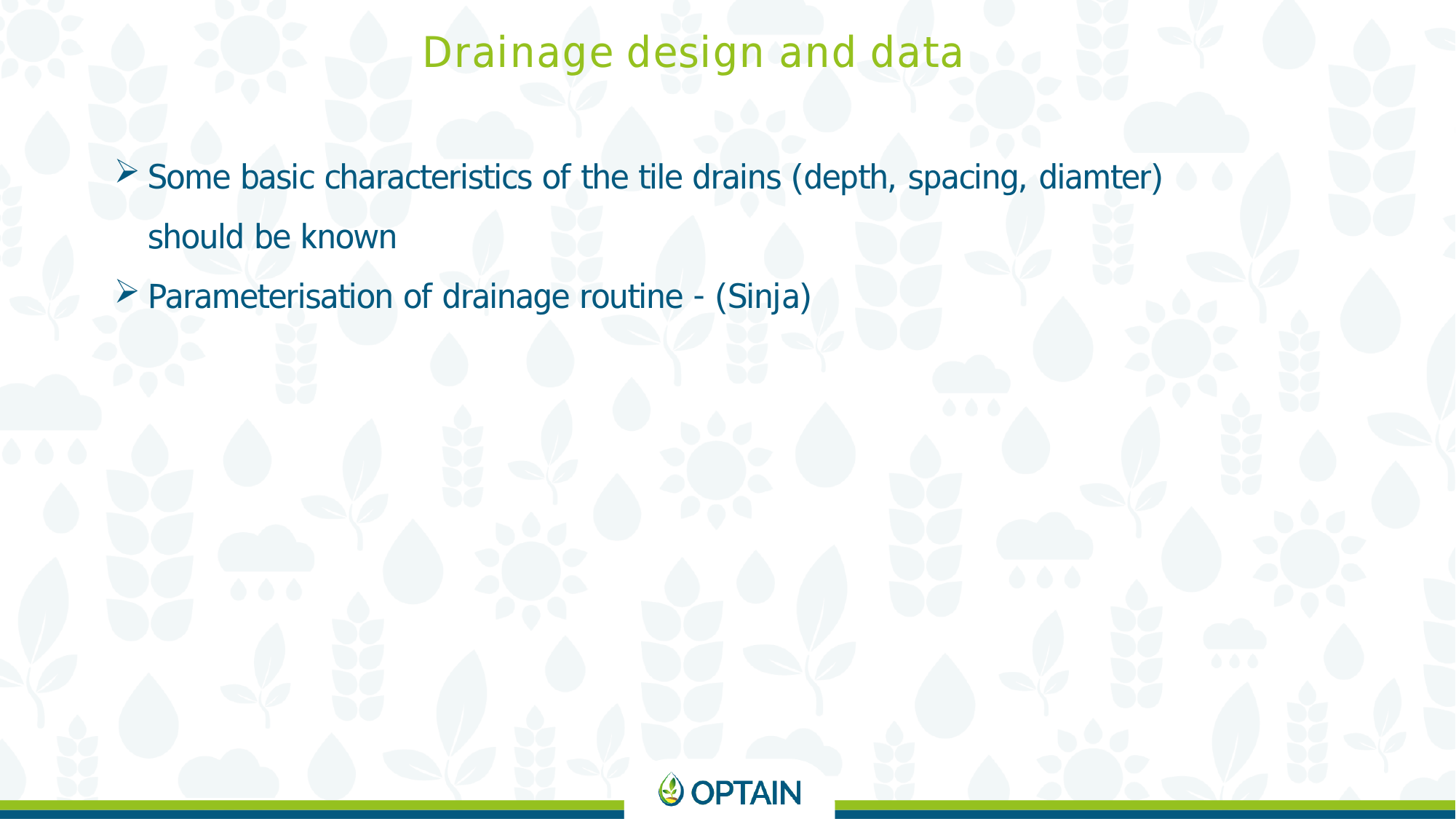

Drainage design and data
Some basic characteristics of the tile drains (depth, spacing, diamter) should be known
Parameterisation of drainage routine - (Sinja)